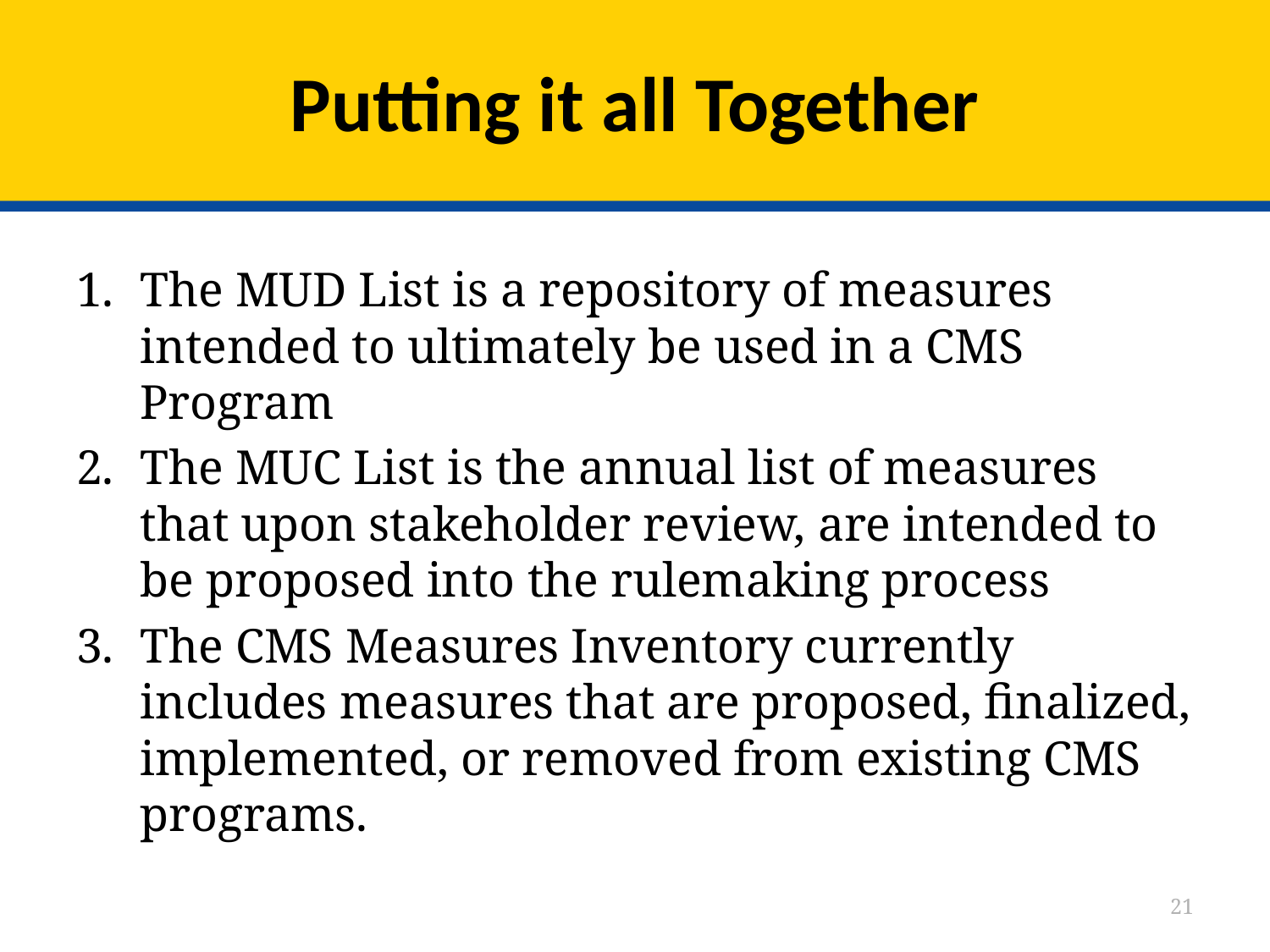

# Putting it all Together
The MUD List is a repository of measures intended to ultimately be used in a CMS Program
The MUC List is the annual list of measures that upon stakeholder review, are intended to be proposed into the rulemaking process
The CMS Measures Inventory currently includes measures that are proposed, finalized, implemented, or removed from existing CMS programs.
21